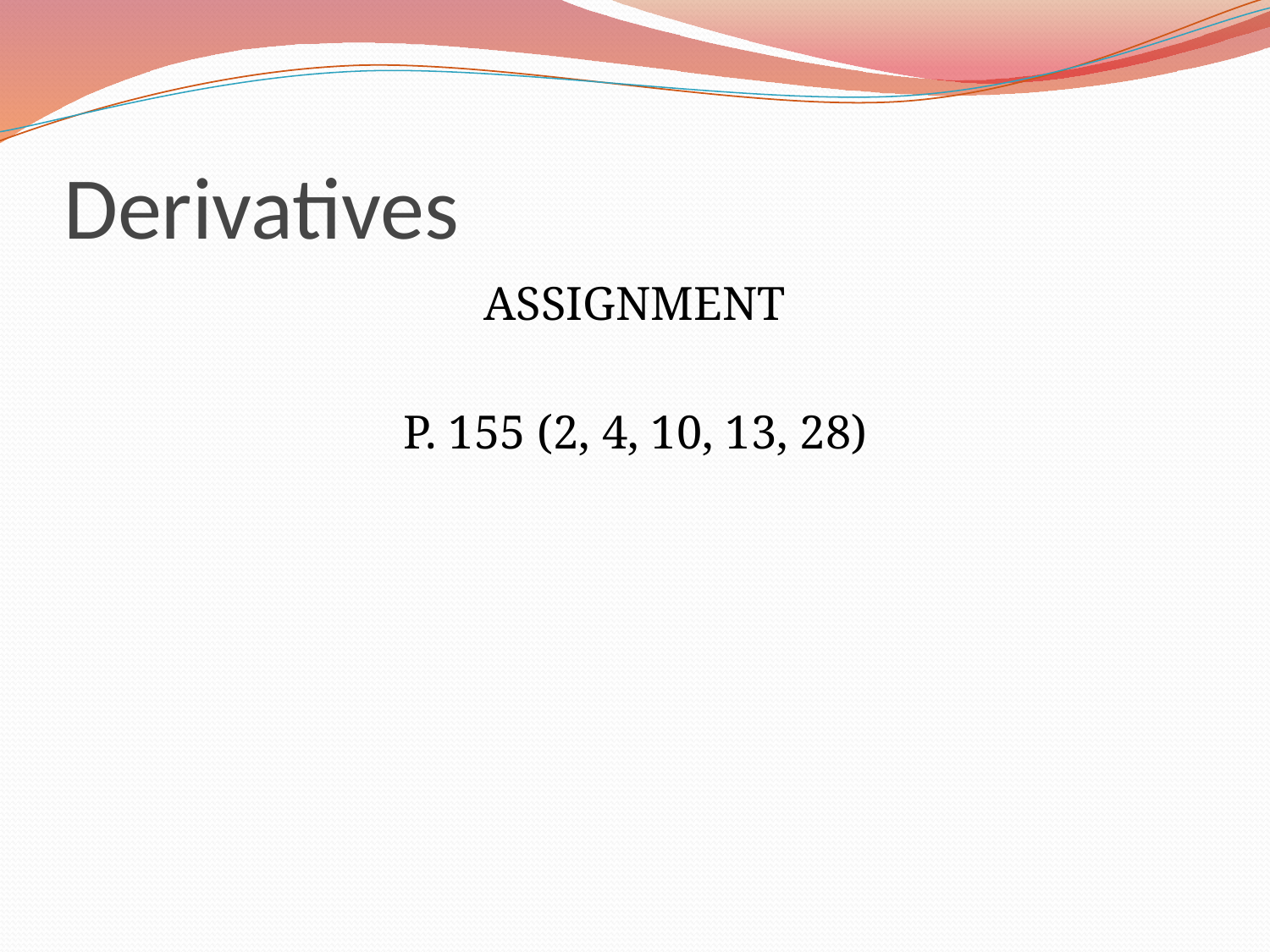

# Derivatives
ASSIGNMENT

P. 155 (2, 4, 10, 13, 28)